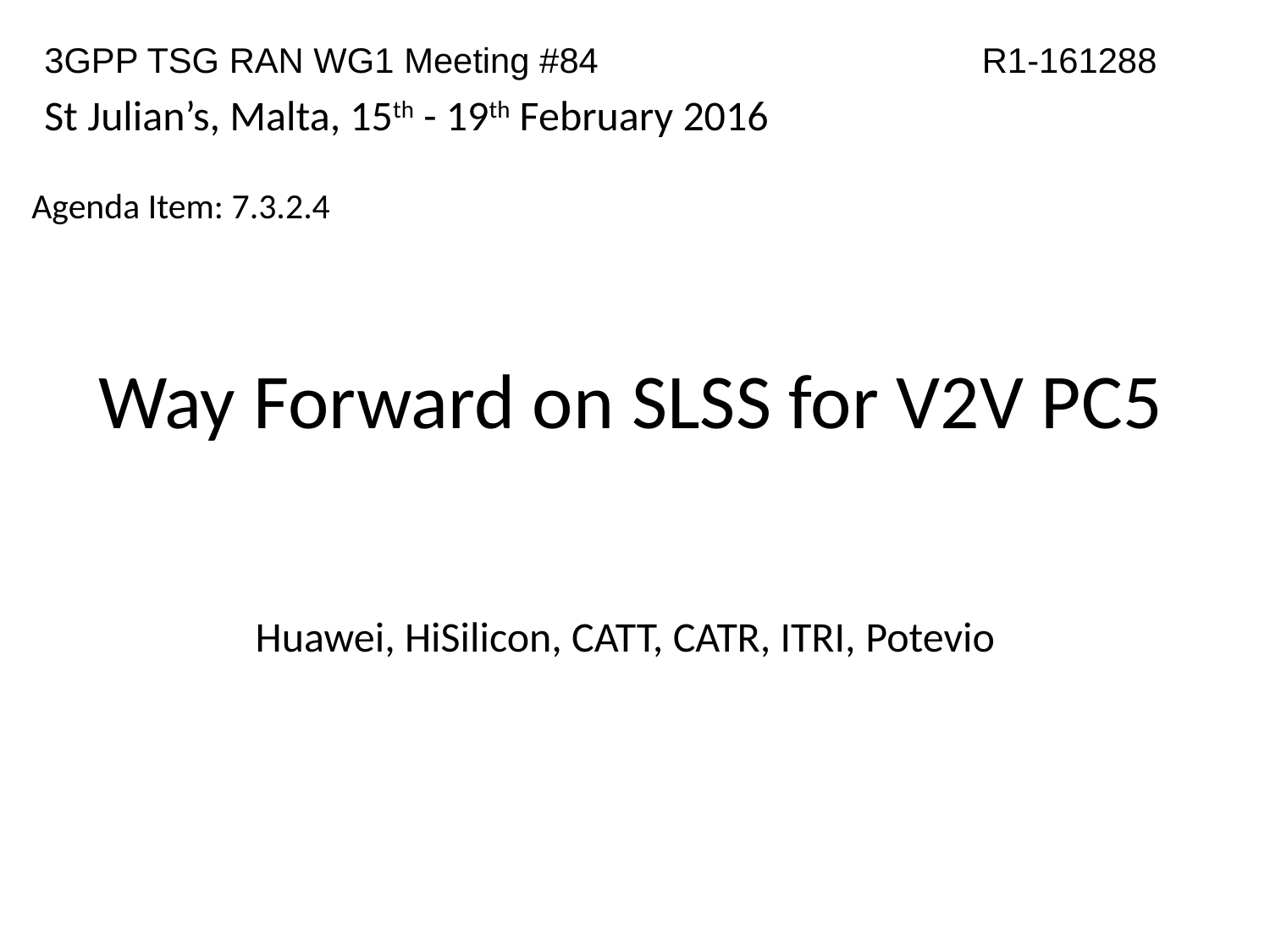

3GPP TSG RAN WG1 Meeting #84            		     R1-161288
St Julian’s, Malta, 15th - 19th February 2016

Agenda Item: 7.3.2.4
# Way Forward on SLSS for V2V PC5

Huawei, HiSilicon, CATT, CATR, ITRI, Potevio